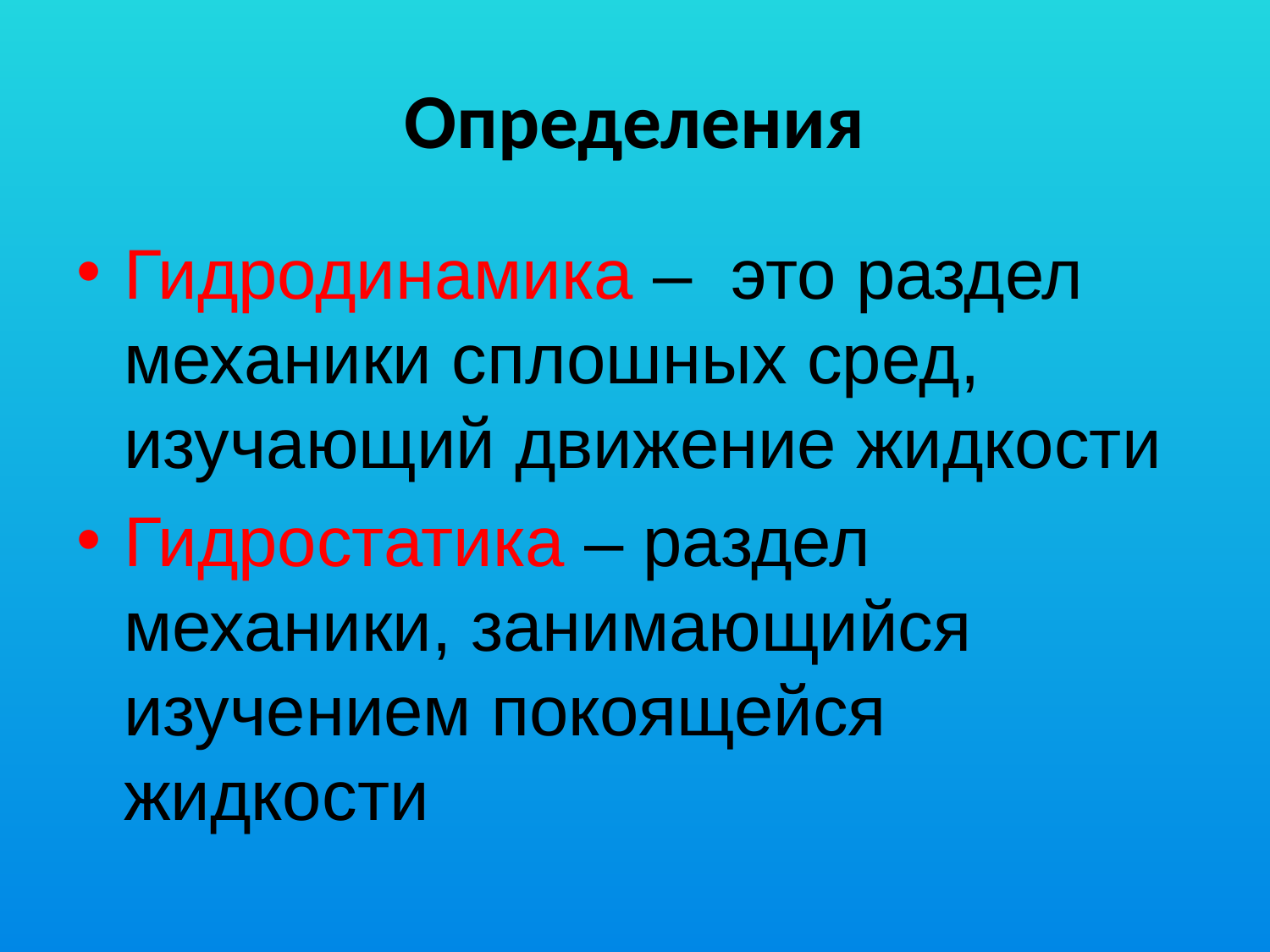

# Определения
Гидродинамика –  это раздел механики сплошных сред, изучающий движение жидкости
Гидростатика – раздел механики, занимающийся изучением покоящейся жидкости